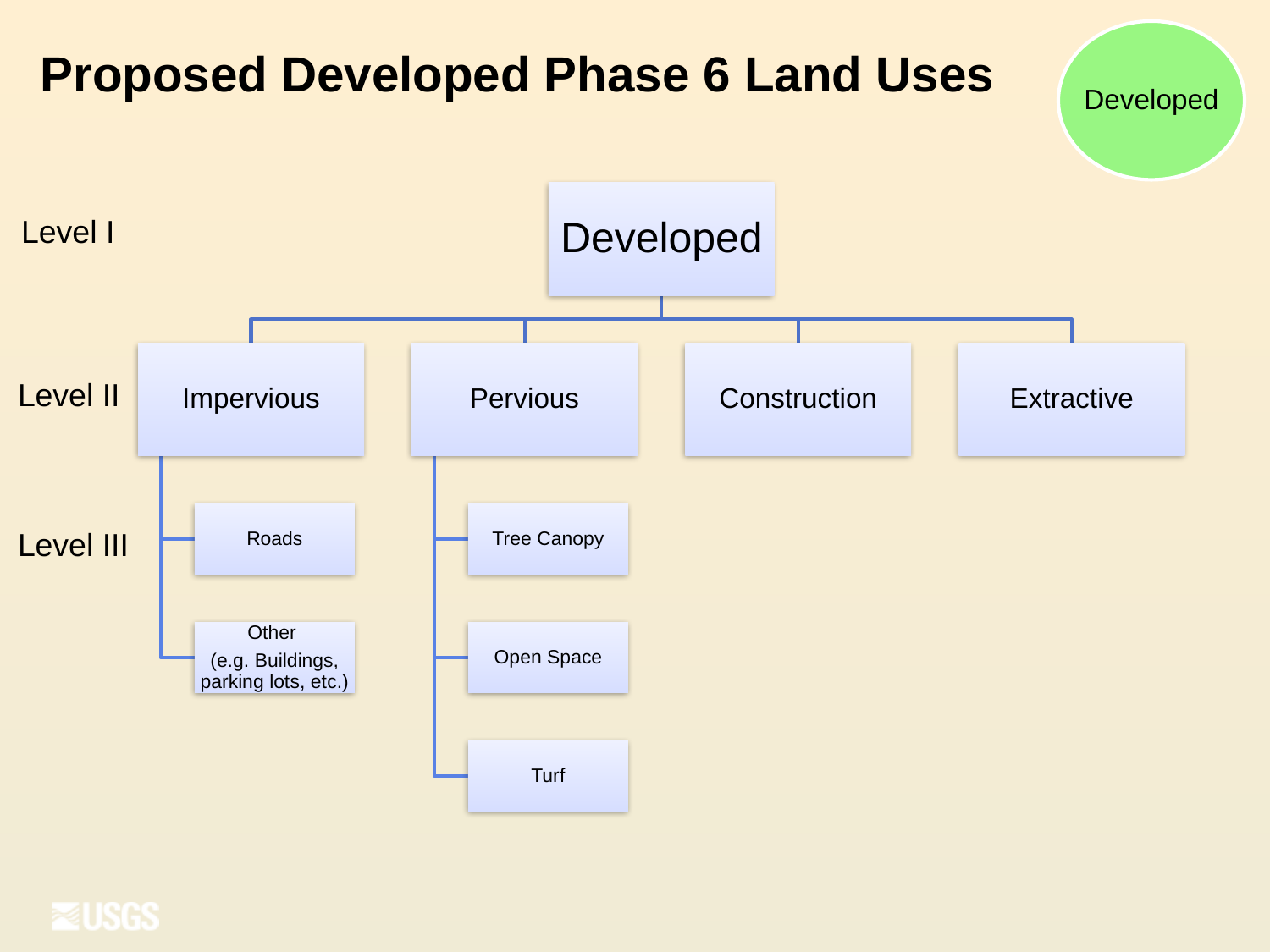

Developed
Proposed Developed Phase 6 Land Uses
Developed
Impervious
Roads
Other
(e.g. Buildings, parking lots, etc.)
Pervious
Tree Canopy
Open Space
Turf
Construction
Extractive
Level I
Level II
Level III